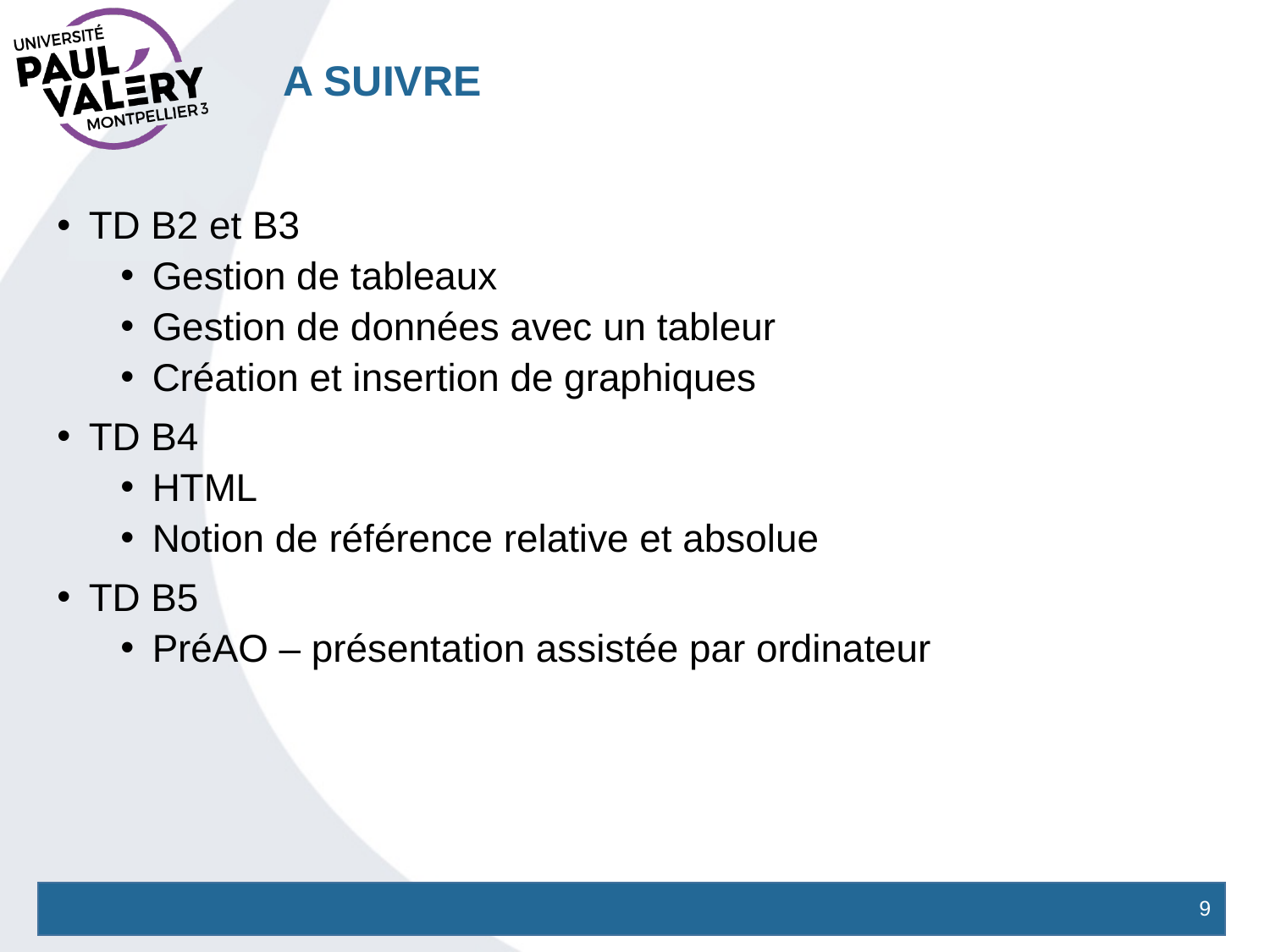

# A suivre
TD B2 et B3
Gestion de tableaux
Gestion de données avec un tableur
Création et insertion de graphiques
TD B4
HTML
Notion de référence relative et absolue
TD B5
PréAO – présentation assistée par ordinateur
9